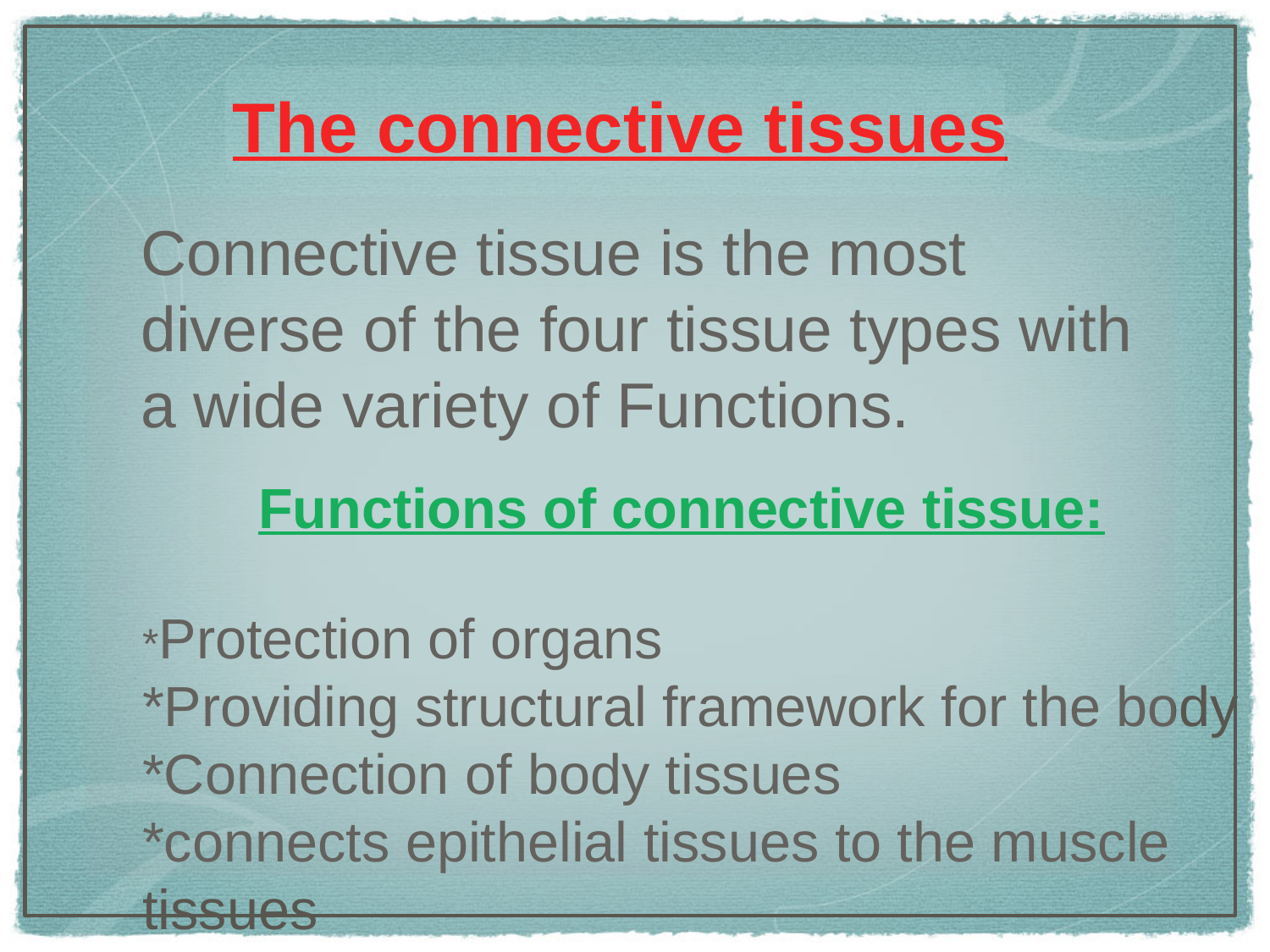

The connective tissues

Connective tissue is the most diverse of the four tissue types with a wide variety of Functions.

Functions of connective tissue:
*Protection of organs
*Providing structural framework for the body
*Connection of body tissues
*connects epithelial tissues to the muscle tissues